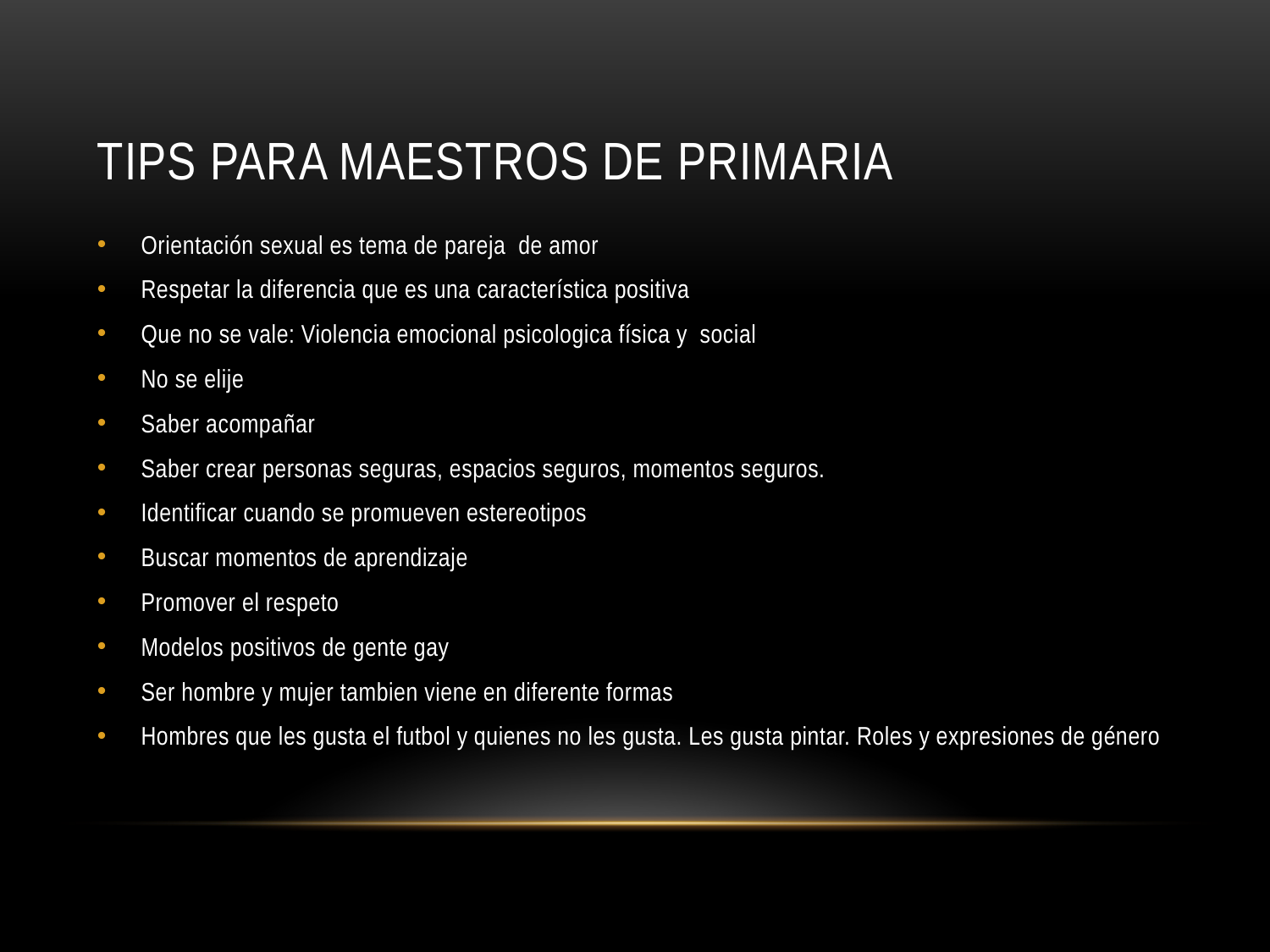

# Tips para maestros de primaria
Orientación sexual es tema de pareja  de amor
Respetar la diferencia que es una característica positiva
Que no se vale: Violencia emocional psicologica física y  social
No se elije
Saber acompañar
Saber crear personas seguras, espacios seguros, momentos seguros.
Identificar cuando se promueven estereotipos
Buscar momentos de aprendizaje
Promover el respeto
Modelos positivos de gente gay
Ser hombre y mujer tambien viene en diferente formas
Hombres que les gusta el futbol y quienes no les gusta. Les gusta pintar. Roles y expresiones de género